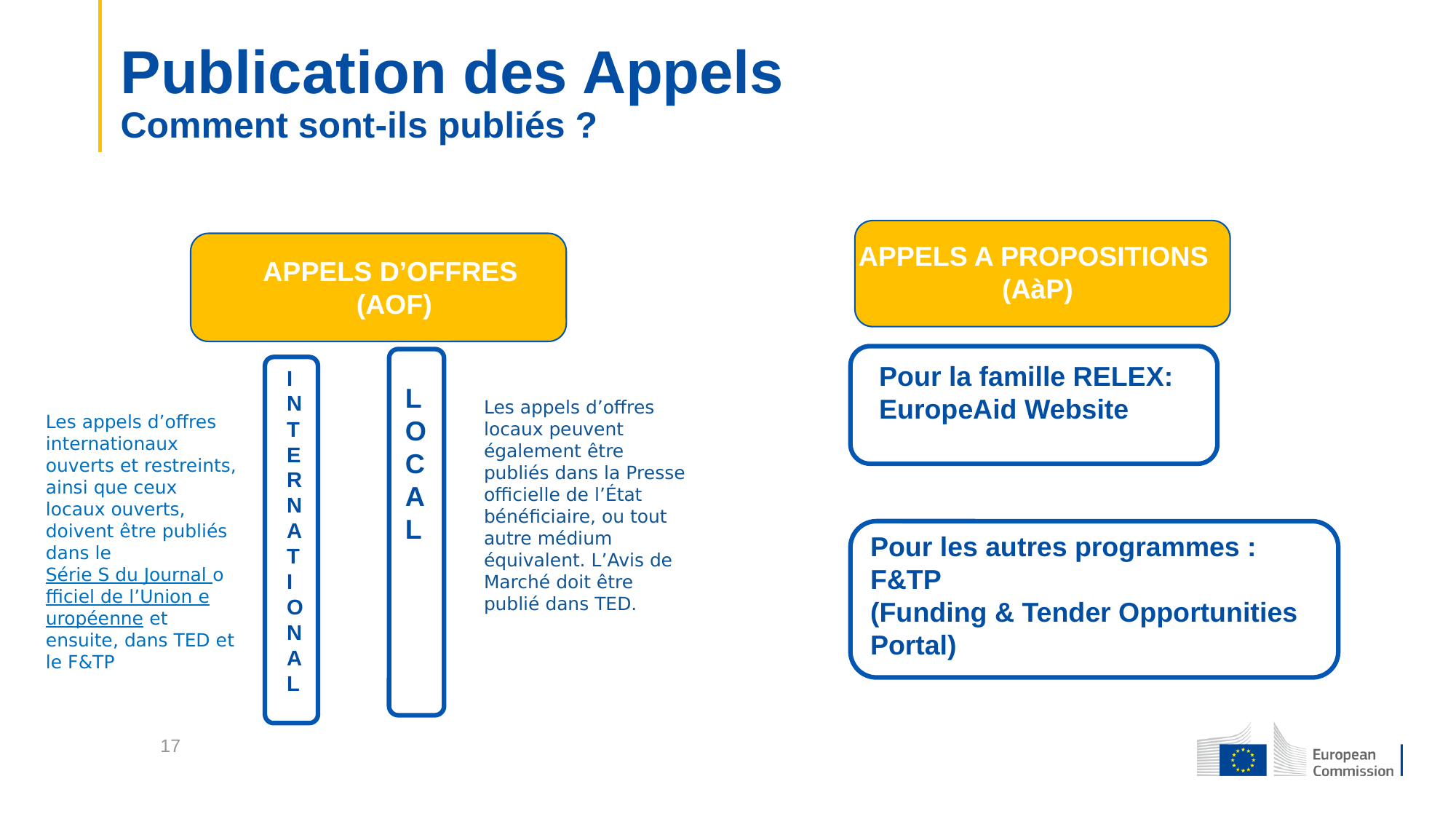

# Publication des Appels Comment sont-ils publiés ?

APPELS A PROPOSITIONS
(AàP)

APPELS D’OFFRES
(AOF)

Pour la famille RELEX: EuropeAid Website

INTERNATIONAL
LOCAL
Les appels d’offres locaux peuvent également être publiés dans la Presse officielle de l’État bénéficiaire, ou tout autre médium équivalent. L’Avis de Marché doit être publié dans TED.
Les appels d’offres internationaux ouverts et restreints, ainsi que ceux locaux ouverts, doivent être publiés dans le Série S du Journal officiel de l’Union européenne et ensuite, dans TED et le F&TP

Pour les autres programmes : F&TP
(Funding & Tender Opportunities Portal)
17